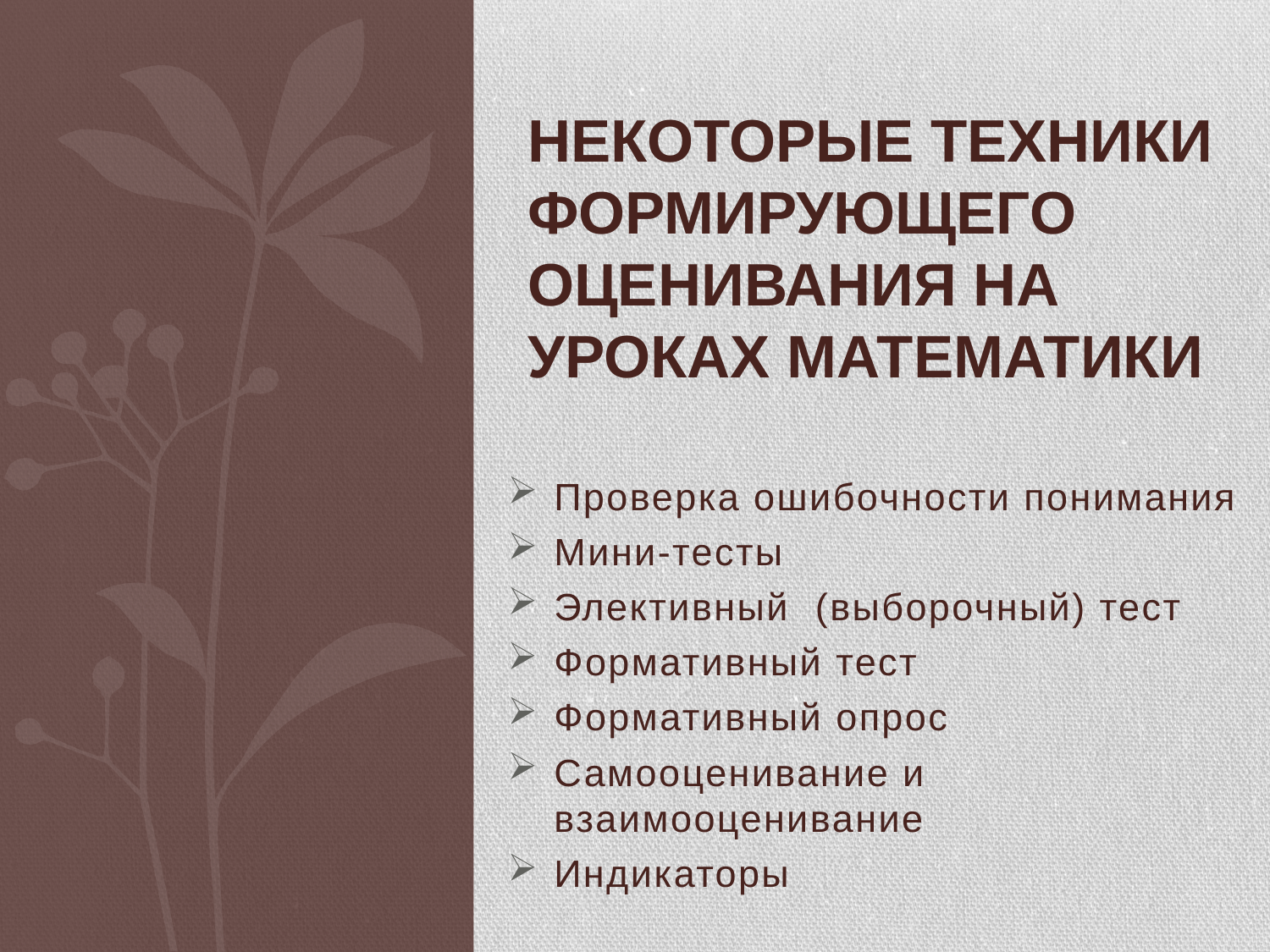

# НЕКОТОРЫЕ ТЕХНИКИ ФОРМИРУЮЩЕГО ОЦЕНИВАНИЯ НА УРОКАХ МАТЕМАТИКИ
Проверка ошибочности понимания
Мини-тесты
Элективный  (выборочный) тест
Формативный тест
Формативный опрос
Самооценивание и взаимооценивание
Индикаторы